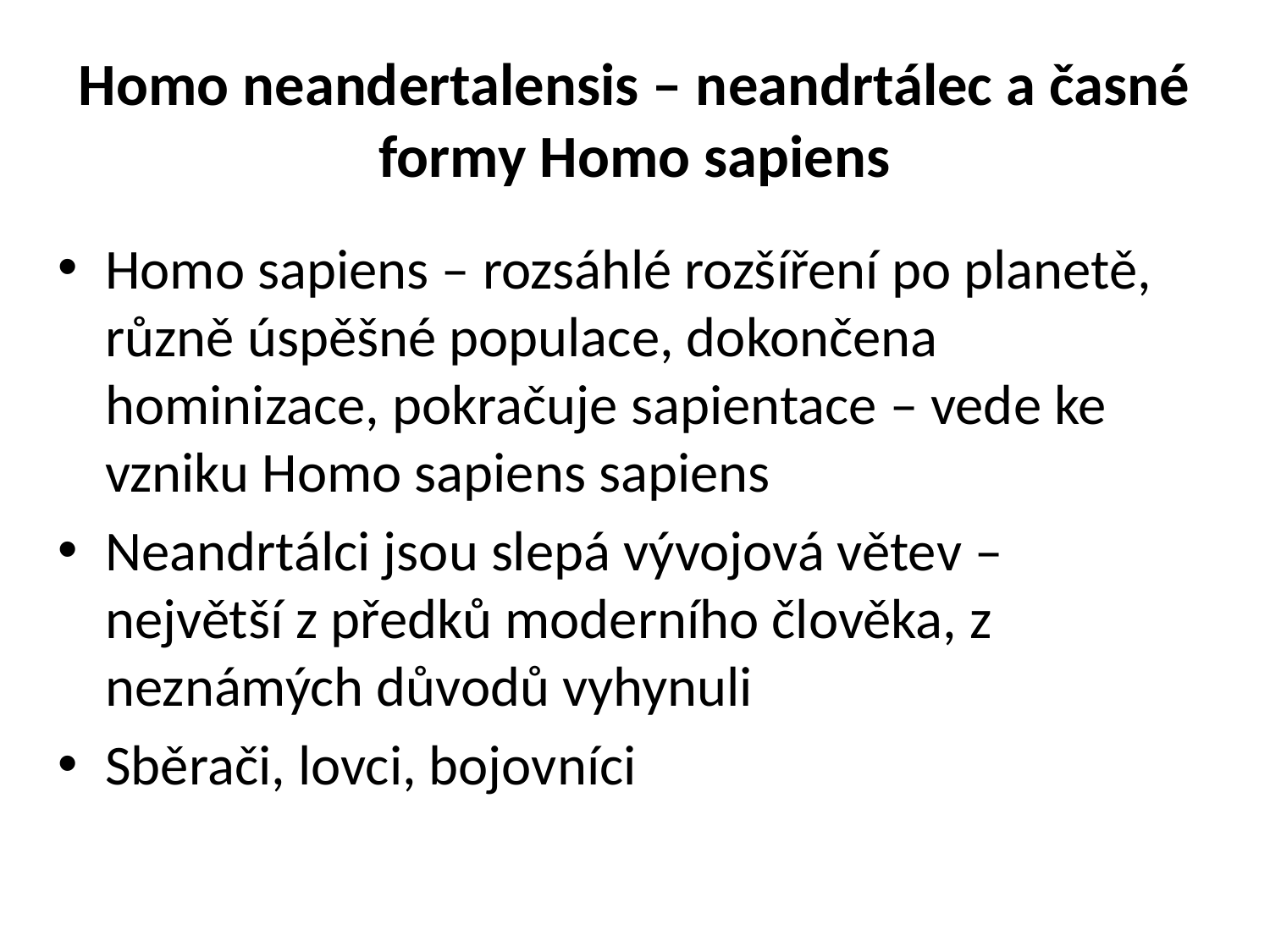

# Homo neandertalensis – neandrtálec a časné formy Homo sapiens
Homo sapiens – rozsáhlé rozšíření po planetě, různě úspěšné populace, dokončena hominizace, pokračuje sapientace – vede ke vzniku Homo sapiens sapiens
Neandrtálci jsou slepá vývojová větev – největší z předků moderního člověka, z neznámých důvodů vyhynuli
Sběrači, lovci, bojovníci